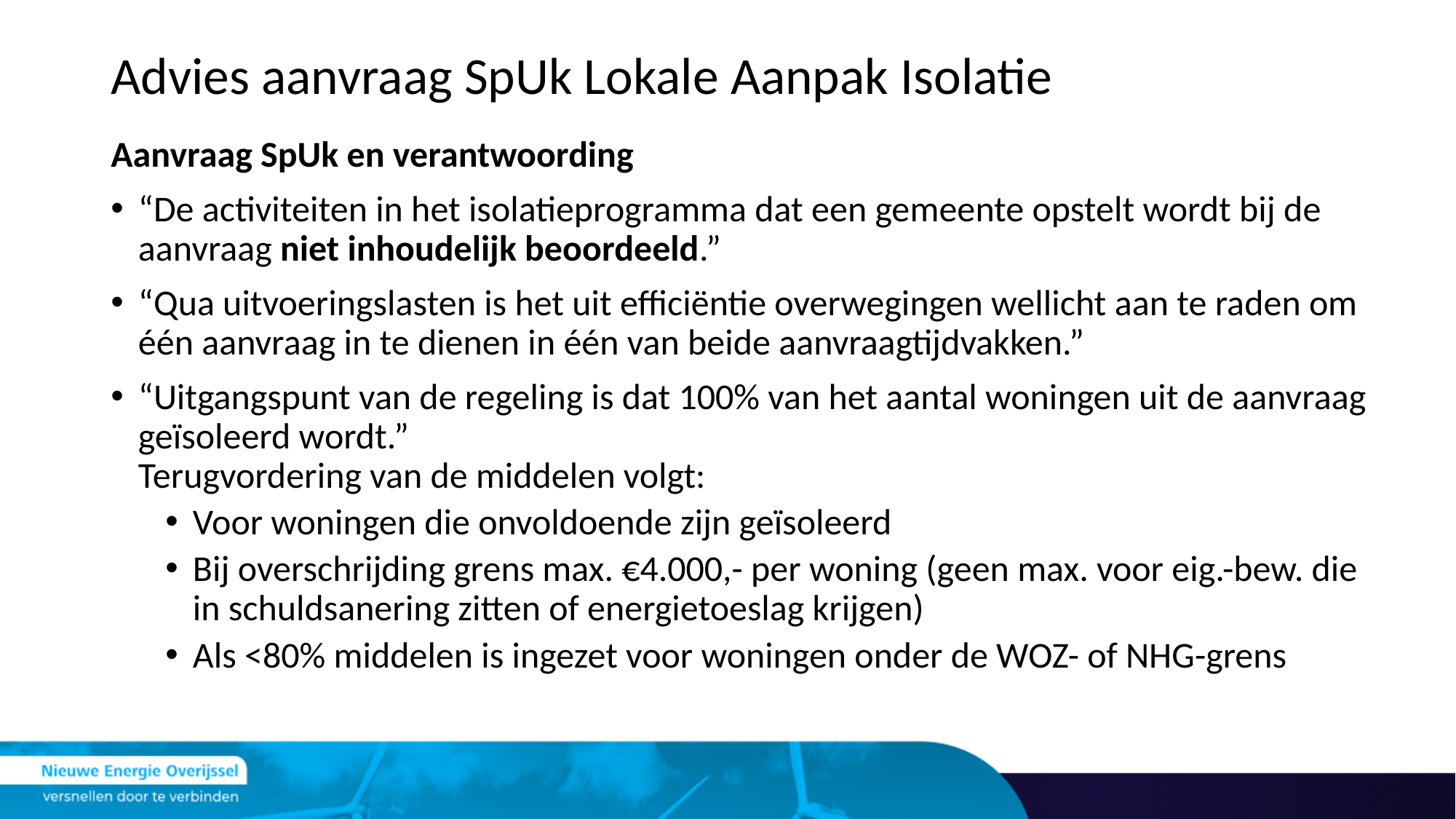

# Advies aanvraag SpUk Lokale Aanpak Isolatie
Aanvraag SpUk en verantwoording
“De activiteiten in het isolatieprogramma dat een gemeente opstelt wordt bij de aanvraag niet inhoudelijk beoordeeld.”
“Qua uitvoeringslasten is het uit efficiëntie overwegingen wellicht aan te raden om één aanvraag in te dienen in één van beide aanvraagtijdvakken.”
“Uitgangspunt van de regeling is dat 100% van het aantal woningen uit de aanvraag geïsoleerd wordt.”
Terugvordering van de middelen volgt:
Voor woningen die onvoldoende zijn geïsoleerd
Bij overschrijding grens max. €4.000,- per woning (geen max. voor eig.-bew. die in schuldsanering zitten of energietoeslag krijgen)
Als <80% middelen is ingezet voor woningen onder de WOZ- of NHG-grens